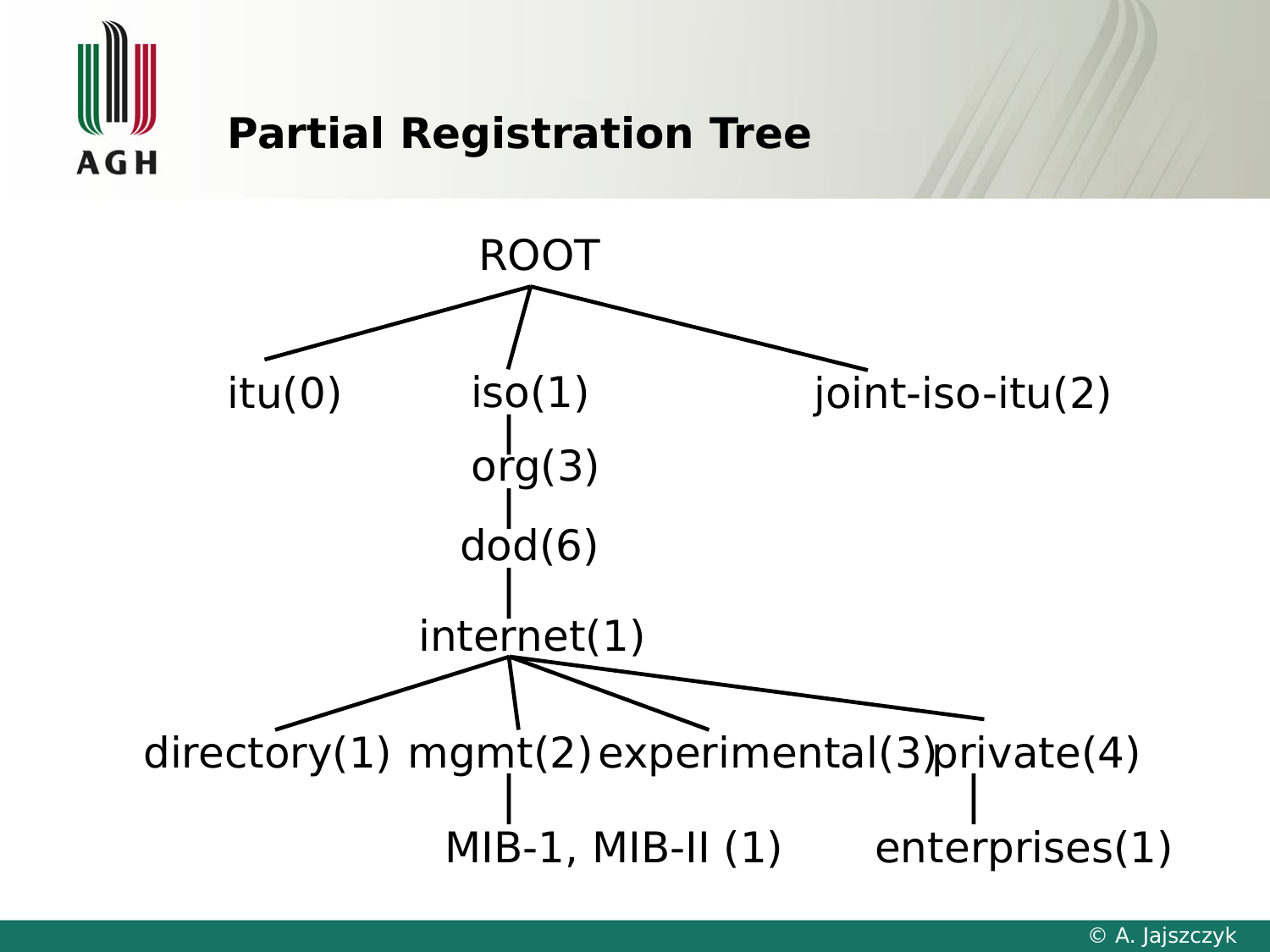

# Partial Registration Tree
ROOT

iso(1)
itu(0)
joint-iso-itu(2)

org(3)

dod(6)

internet(1)

directory(1)
mgmt(2)
experimental(3)
private(4)

MIB-1, MIB-II (1)
enterprises(1)